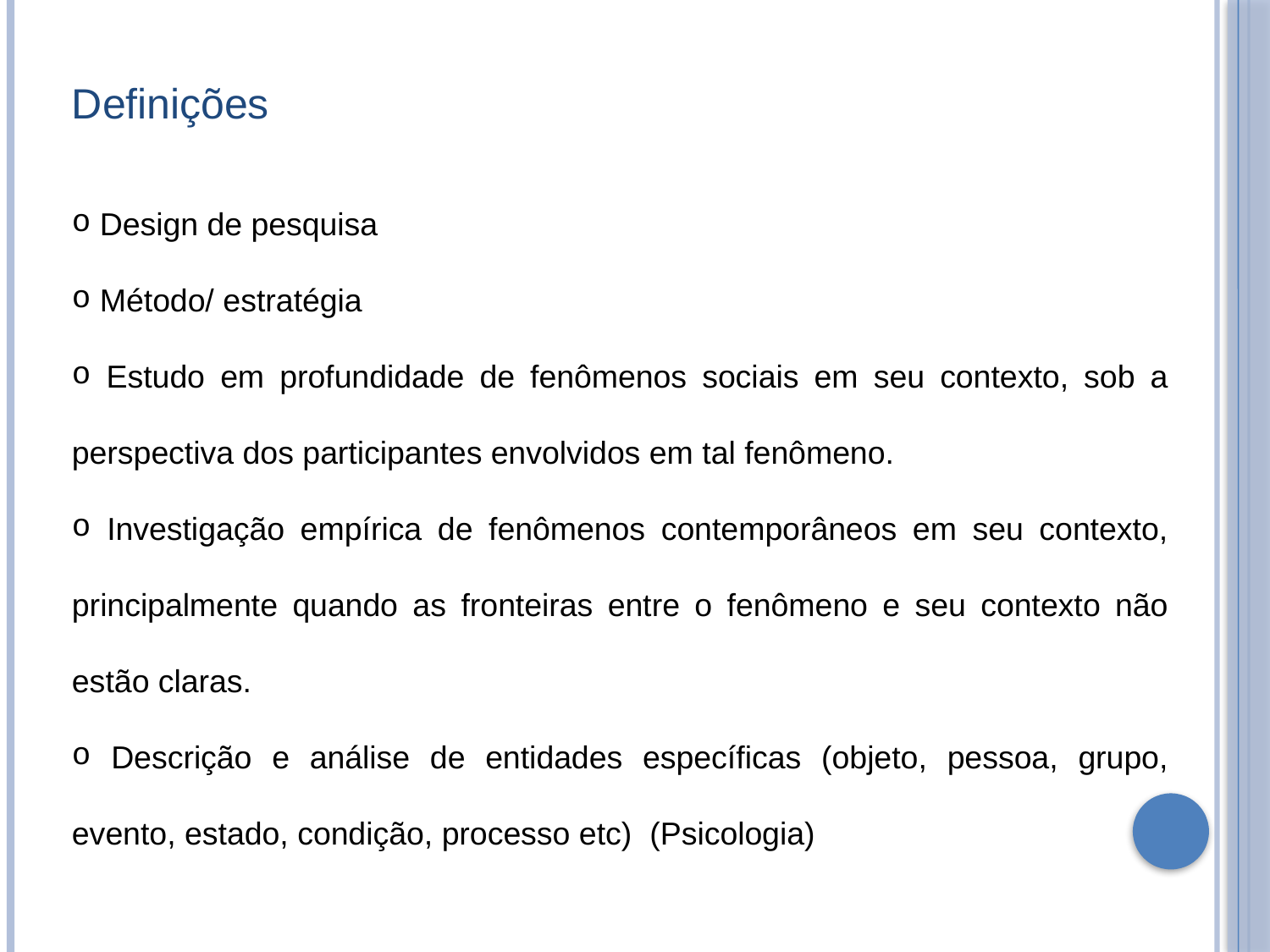

Definições

 Design de pesquisa
 Método/ estratégia
 Estudo em profundidade de fenômenos sociais em seu contexto, sob a perspectiva dos participantes envolvidos em tal fenômeno.
 Investigação empírica de fenômenos contemporâneos em seu contexto, principalmente quando as fronteiras entre o fenômeno e seu contexto não estão claras.
 Descrição e análise de entidades específicas (objeto, pessoa, grupo, evento, estado, condição, processo etc)  (Psicologia)